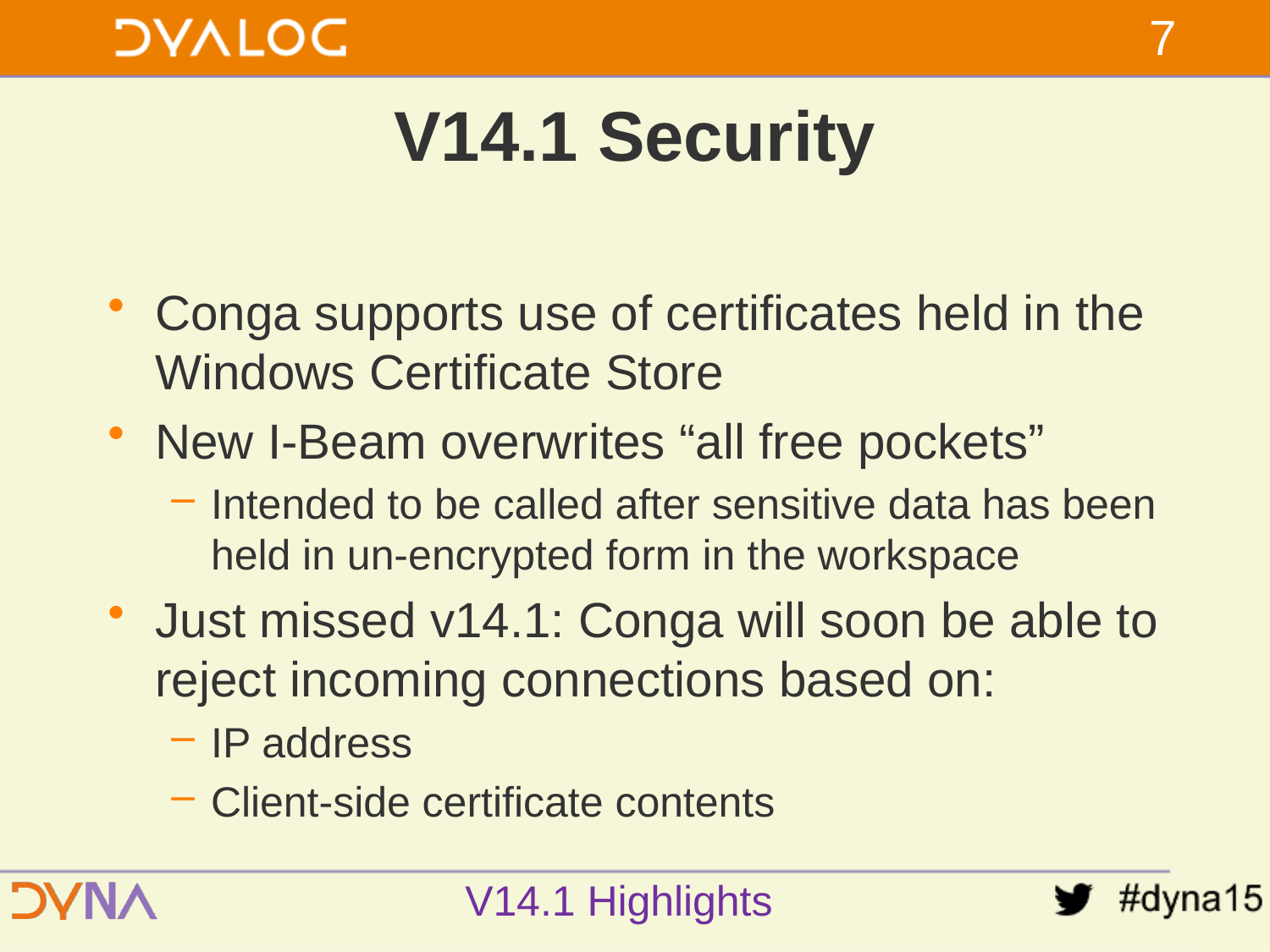

7
# V14.1 Security
Conga supports use of certificates held in the Windows Certificate Store
New I-Beam overwrites “all free pockets”
Intended to be called after sensitive data has been held in un-encrypted form in the workspace
Just missed v14.1: Conga will soon be able to reject incoming connections based on:
IP address
Client-side certificate contents

V14.1 Highlights